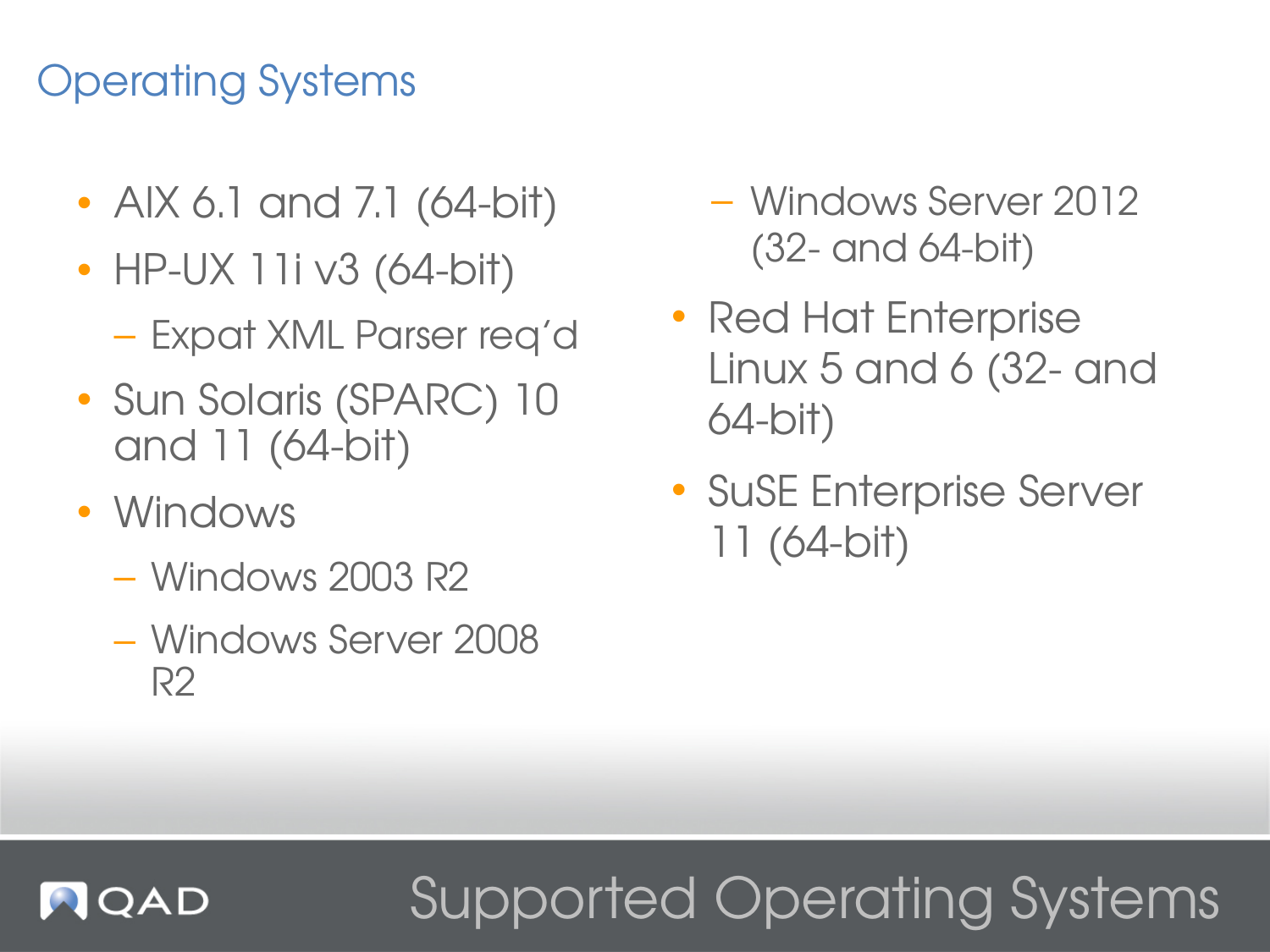

Operating Systems

Windows Server 2012 (32- and 64-bit)
Red Hat Enterprise Linux 5 and 6 (32- and 64-bit)
SuSE Enterprise Server 11 (64-bit)

AIX 6.1 and 7.1 (64-bit)
HP-UX 11i v3 (64-bit)
Expat XML Parser req’d
Sun Solaris (SPARC) 10 and 11 (64-bit)
Windows
Windows 2003 R2
Windows Server 2008 R2

# Supported Operating Systems